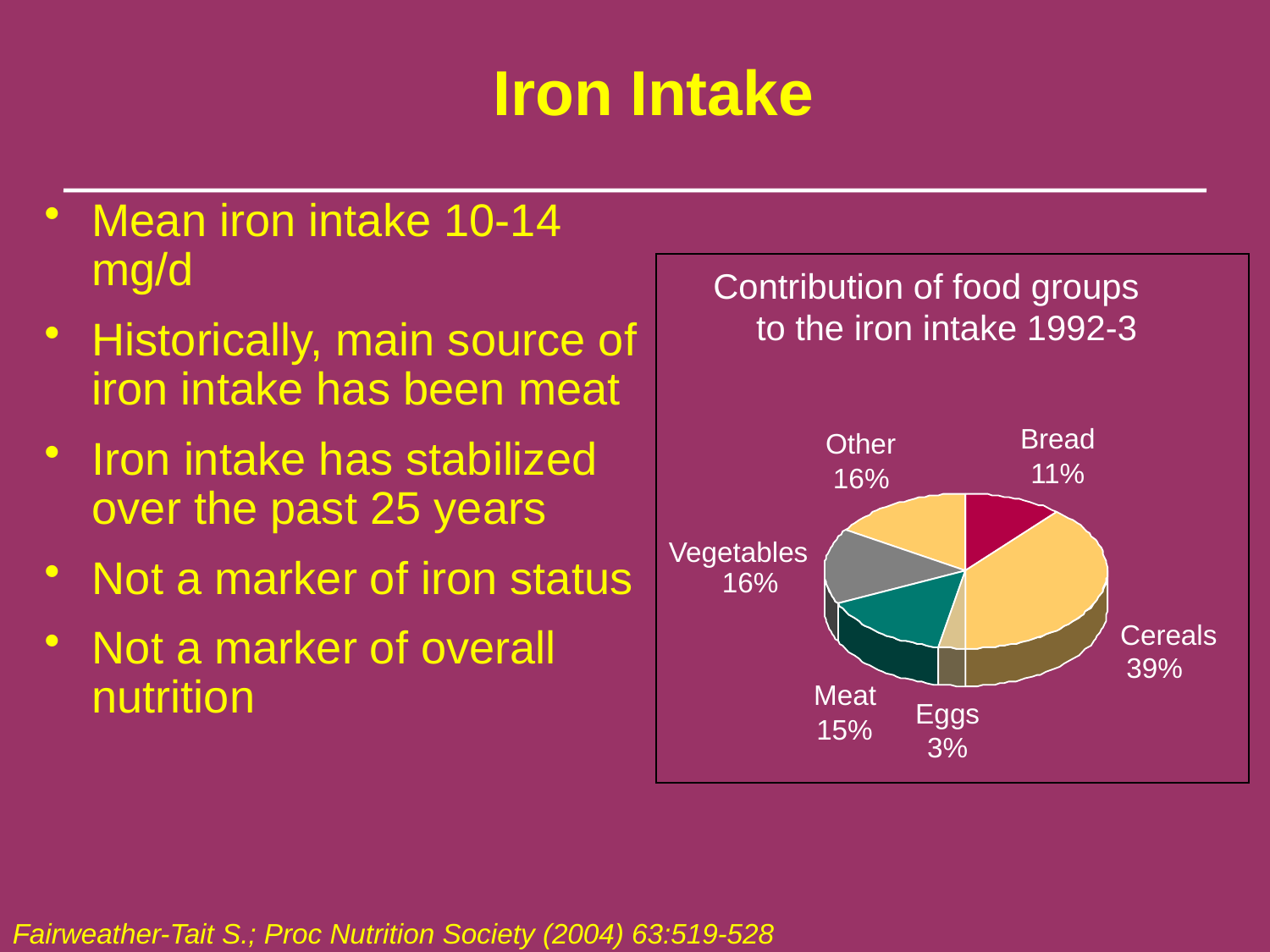

Iron Intake
Mean iron intake 10-14 mg/d

Historically, main source of iron intake has been meat

Iron intake has stabilized  over the past 25 years

Not a marker of iron status

Not a marker of overall nutrition

Contribution of food groups
to the iron intake 1992-3
to the iron intake 1992-3
Bread
Other
Bread
11%
Other
16%
11%
16%

Vegetables

Vegetables
16%

16%

Cereals

Cereals

39%

39%
Meat
Meat
Eggs
Eggs
15%
15%
3%
3%

Fairweather-Tait S.; Proc Nutrition Society (2004) 63:519-528